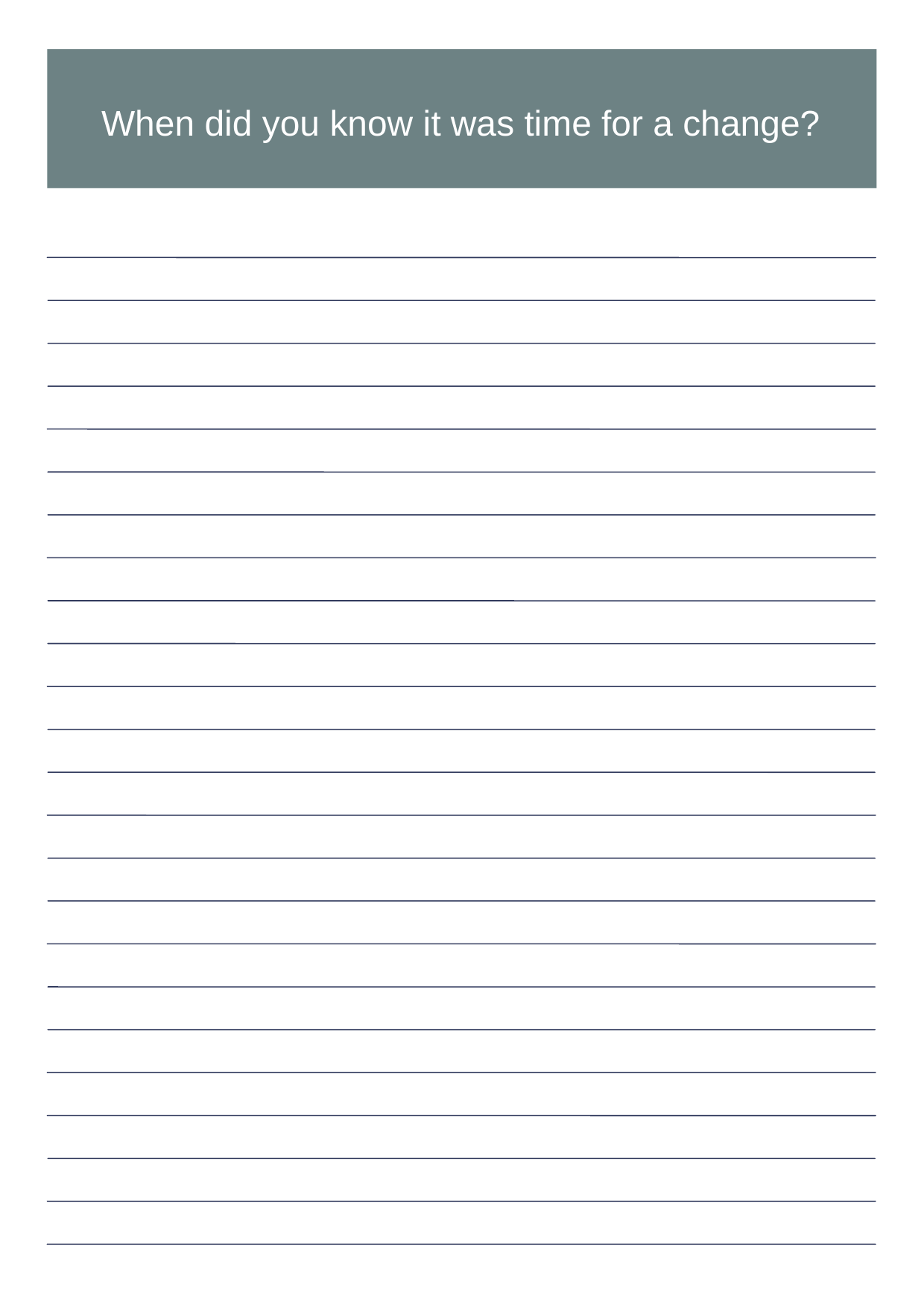

When did you know it was time for a change?